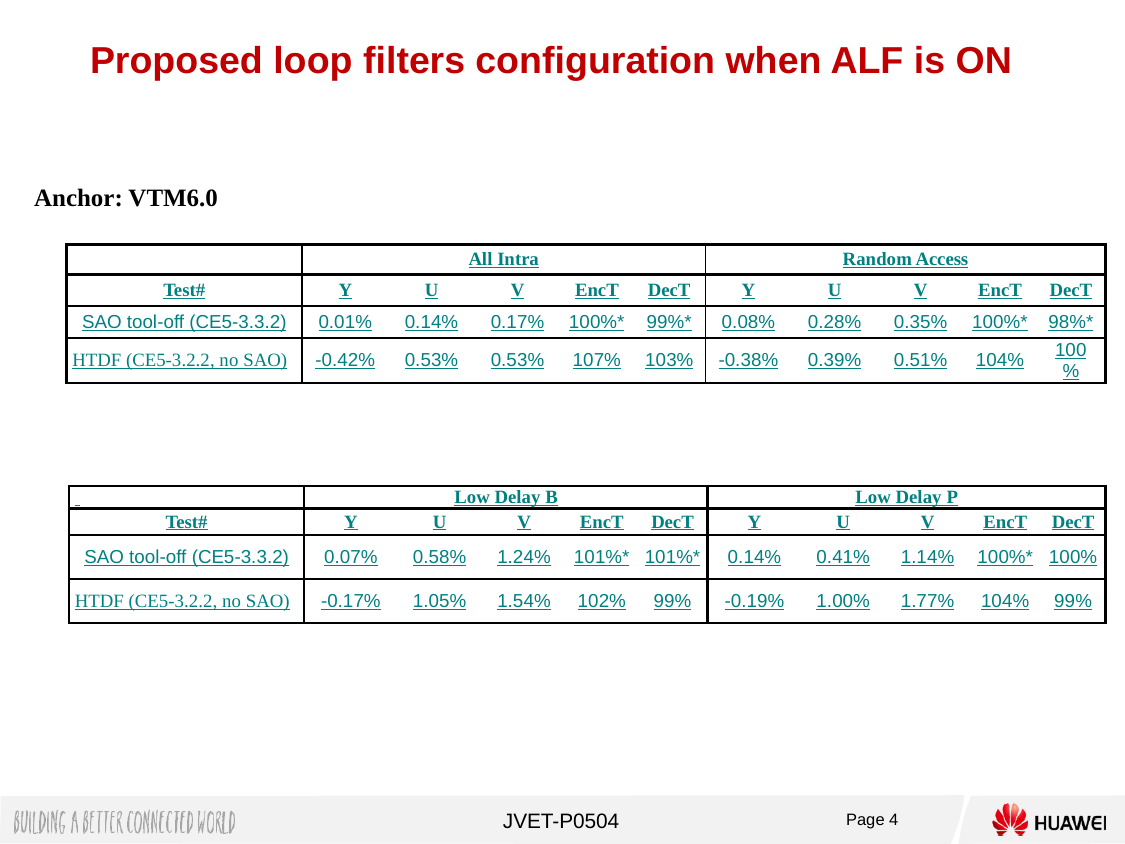

Proposed loop filters configuration when ALF is ON
Anchor: VTM6.0

|  | All Intra |  |  |  |  | Random Access |  |  |  |  |
| --- | --- | --- | --- | --- | --- | --- | --- | --- | --- | --- |
| Test# | Y | U | V | EncT | DecT | Y | U | V | EncT | DecT |
| SAO tool-off (CE5-3.3.2) | 0.01% | 0.14% | 0.17% | 100%\* | 99%\* | 0.08% | 0.28% | 0.35% | 100%\* | 98%\* |
| HTDF (CE5-3.2.2, no SAO) | -0.42% | 0.53% | 0.53% | 107% | 103% | -0.38% | 0.39% | 0.51% | 104% | 100% |
|  | Low Delay B |  |  |  |  | Low Delay P |  |  |  |  |
| --- | --- | --- | --- | --- | --- | --- | --- | --- | --- | --- |
| Test# | Y | U | V | EncT | DecT | Y | U | V | EncT | DecT |
| SAO tool-off (CE5-3.3.2) | 0.07% | 0.58% | 1.24% | 101%\* | 101%\* | 0.14% | 0.41% | 1.14% | 100%\* | 100% |
| HTDF (CE5-3.2.2, no SAO) | -0.17% | 1.05% | 1.54% | 102% | 99% | -0.19% | 1.00% | 1.77% | 104% | 99% |